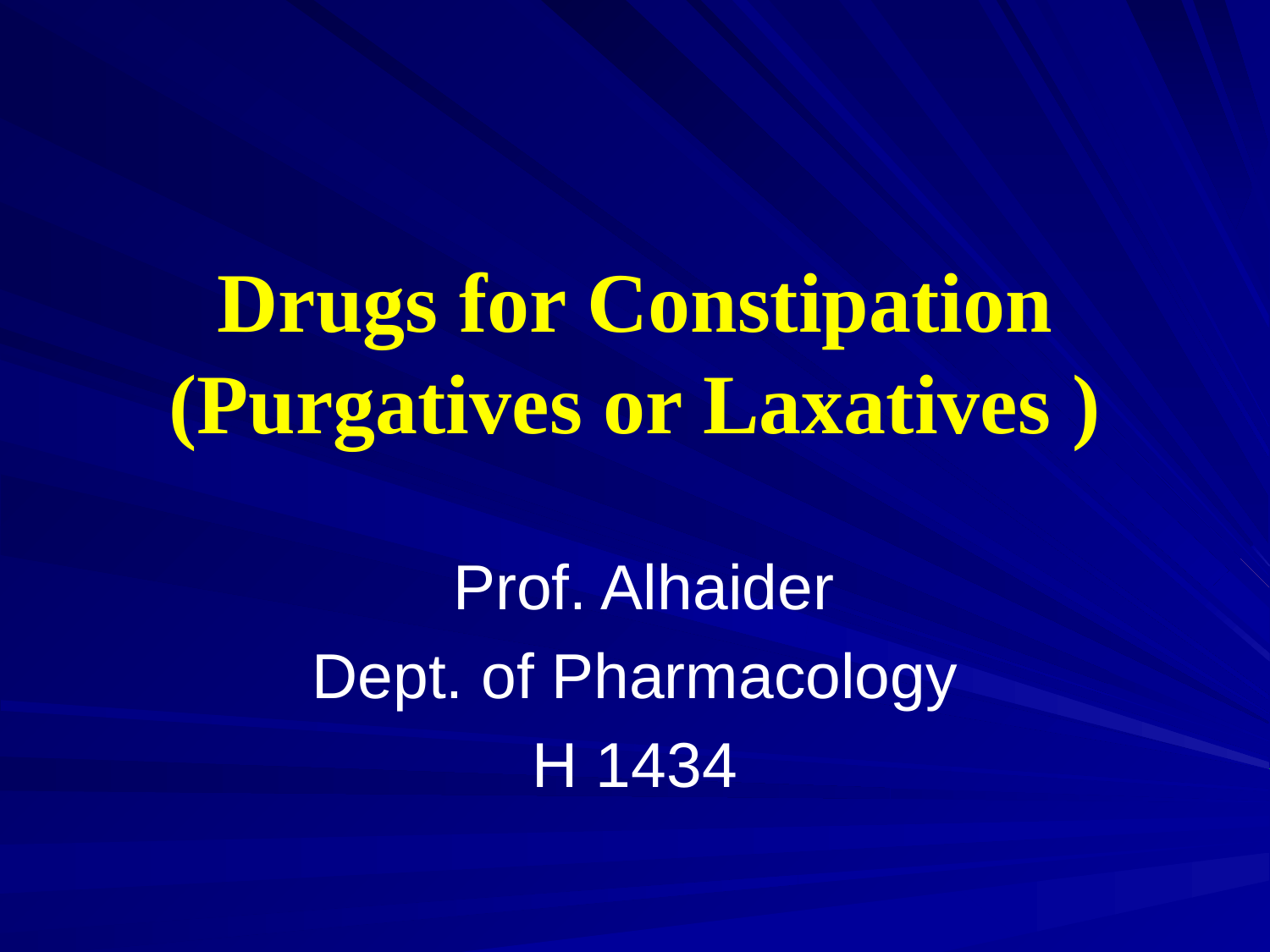

# Drugs for Constipation (Purgatives or Laxatives )
Prof. Alhaider
Dept. of Pharmacology
1434 H